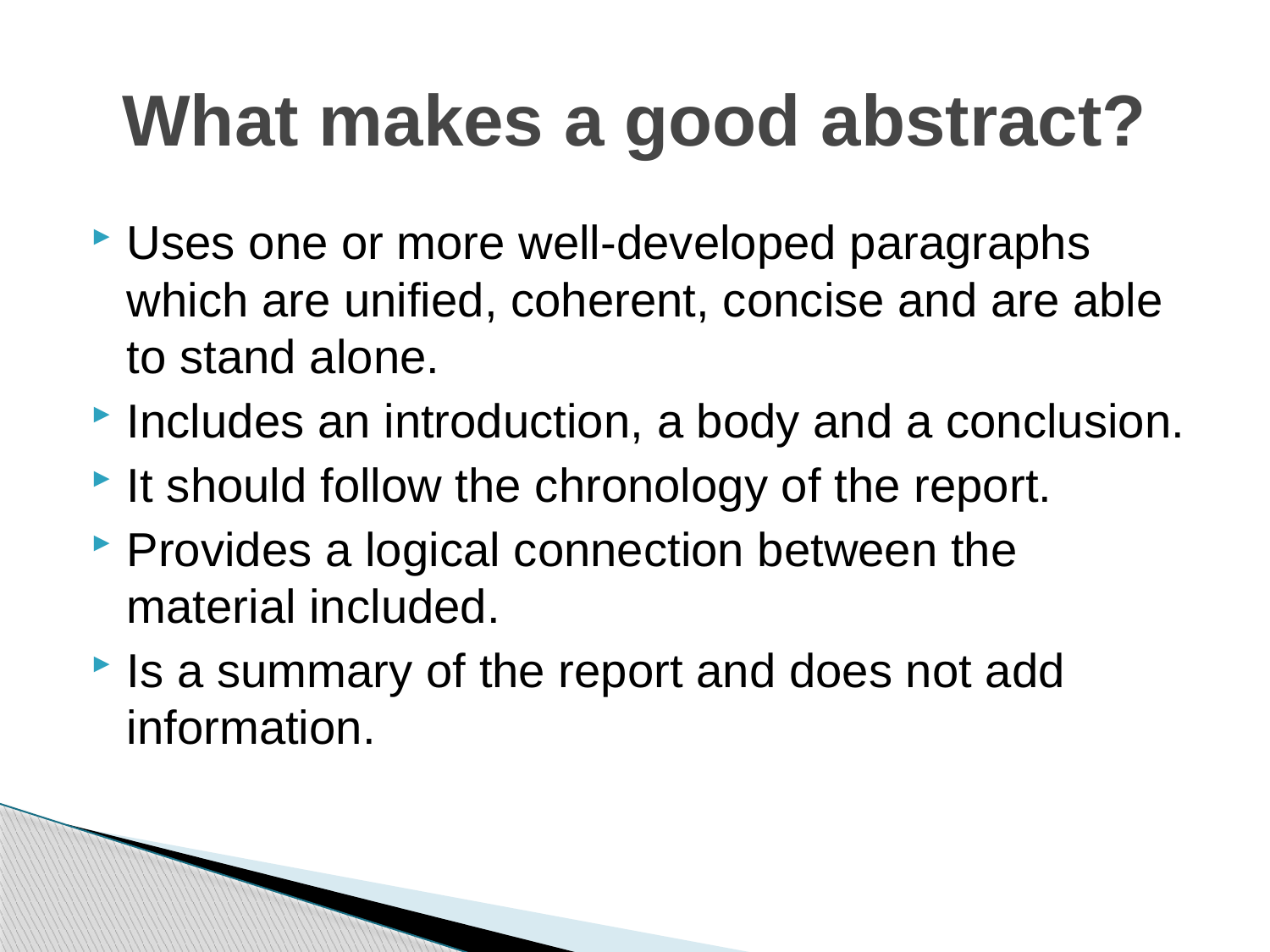

# What makes a good abstract?
Uses one or more well-developed paragraphs which are unified, coherent, concise and are able to stand alone.
Includes an introduction, a body and a conclusion.
It should follow the chronology of the report.
Provides a logical connection between the material included.
Is a summary of the report and does not add information.